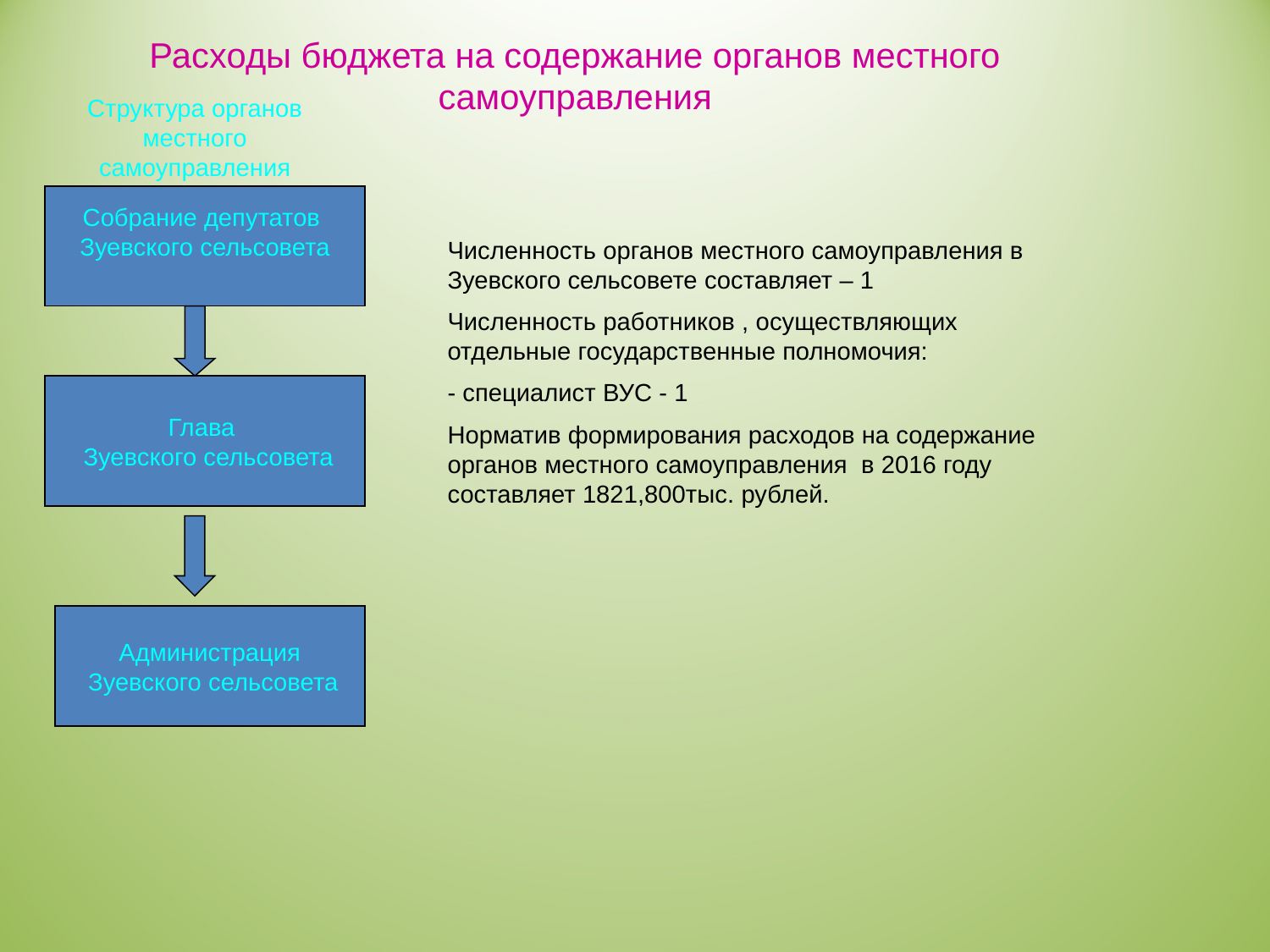

Расходы бюджета на содержание органов местного самоуправления
Структура органов местного самоуправления
Собрание депутатов
Зуевского сельсовета

Численность органов местного самоуправления в Зуевского сельсовете составляет – 1
Численность работников , осуществляющих отдельные государственные полномочия:
- специалист ВУС - 1
Норматив формирования расходов на содержание органов местного самоуправления  в 2016 году составляет 1821,800тыс. рублей.

Глава
 Зуевского сельсовета

Администрация
 Зуевского сельсовета